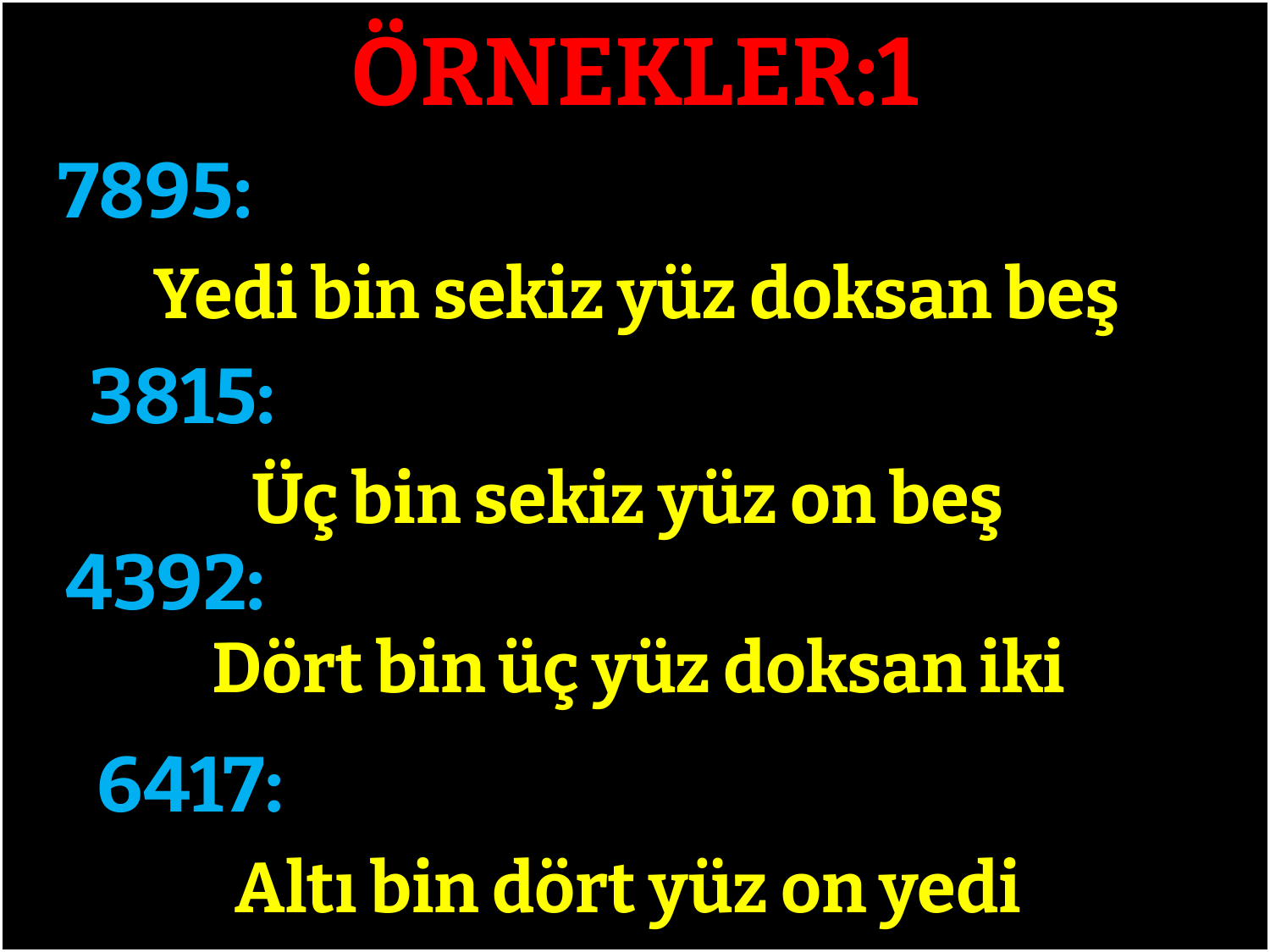

ÖRNEKLER:1
7895:
Yedi bin sekiz yüz doksan beş
#
3815:
Üç bin sekiz yüz on beş
4392:
Dört bin üç yüz doksan iki
6417:
Altı bin dört yüz on yedi